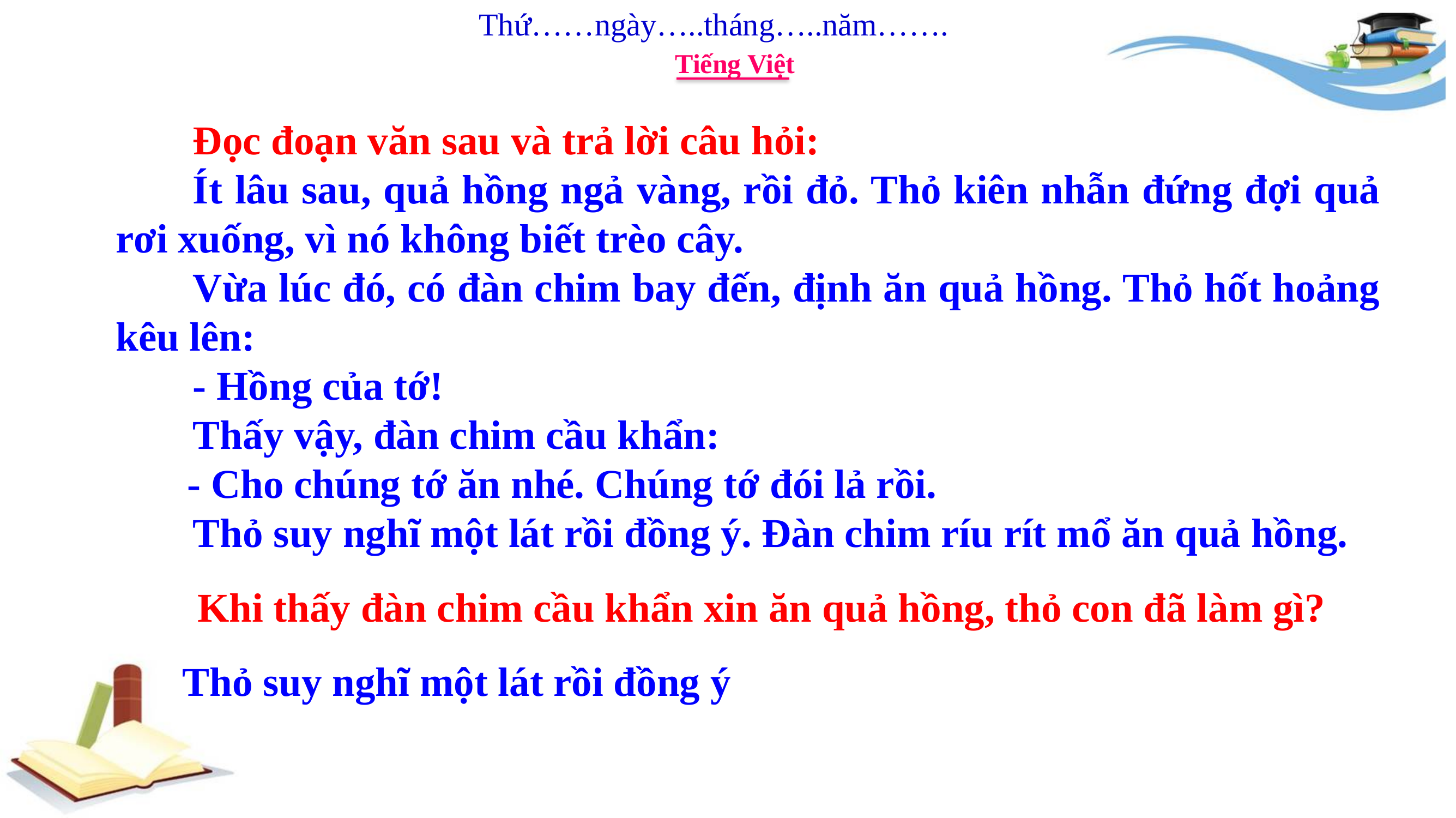

Thứ……ngày…..tháng…..năm…….
Tiếng Việt
Đọc đoạn văn sau và trả lời câu hỏi:
Ít lâu sau, quả hồng ngả vàng, rồi đỏ. Thỏ kiên nhẫn đứng đợi quả rơi xuống, vì nó không biết trèo cây.
Vừa lúc đó, có đàn chim bay đến, định ăn quả hồng. Thỏ hốt hoảng kêu lên:
- Hồng của tớ!
Thấy vậy, đàn chim cầu khẩn:
- Cho chúng tớ ăn nhé. Chúng tớ đói lả rồi.
Thỏ suy nghĩ một lát rồi đồng ý. Đàn chim ríu rít mổ ăn quả hồng.
Khi thấy đàn chim cầu khẩn xin ăn quả hồng, thỏ con đã làm gì?
Thỏ suy nghĩ một lát rồi đồng ý